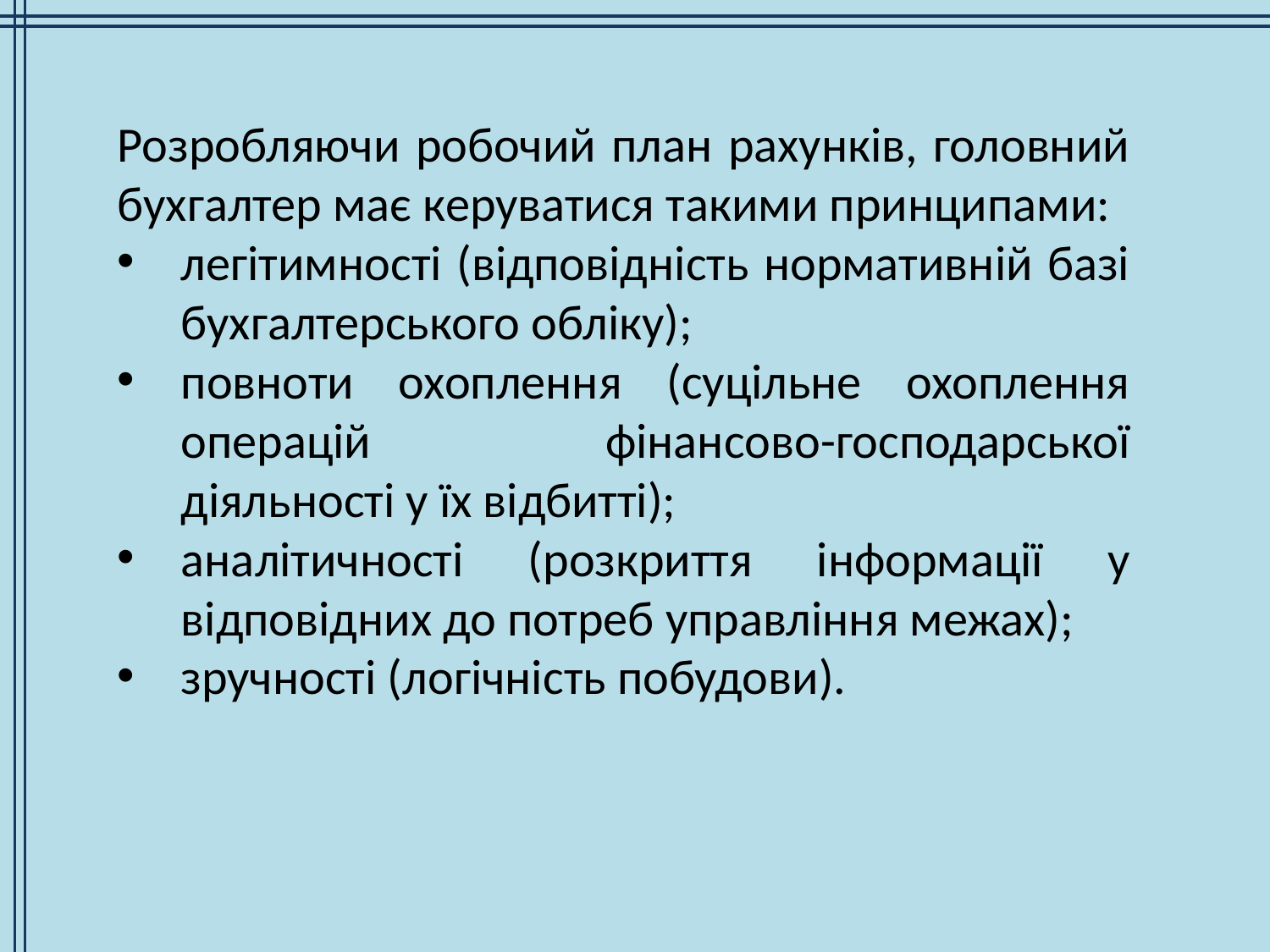

Розробляючи робочий план рахунків, головний бухгалтер має керуватися такими принципами:
легітимності (відповідність нормативній базі бухгалтерського обліку);
повноти охоплення (суцільне охоплення операцій фінансово-господарської діяльності у їх відбитті);
аналітичності (розкриття інформації у відповідних до потреб управління межах);
зручності (логічність побудови).